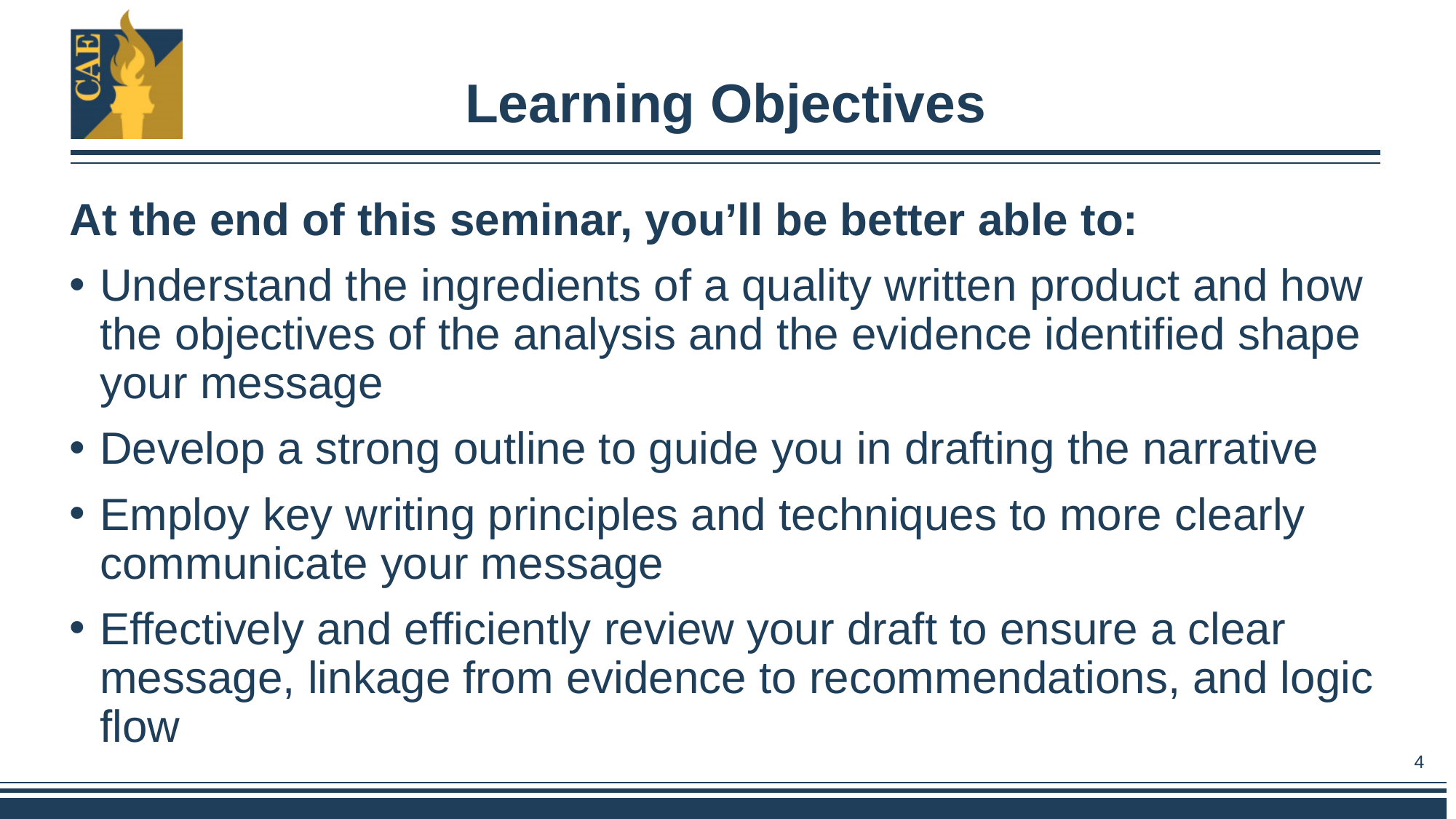

# Learning Objectives
At the end of this seminar, you’ll be better able to:
Understand the ingredients of a quality written product and how the objectives of the analysis and the evidence identified shape your message
Develop a strong outline to guide you in drafting the narrative
Employ key writing principles and techniques to more clearly communicate your message
Effectively and efficiently review your draft to ensure a clear message, linkage from evidence to recommendations, and logic flow

4